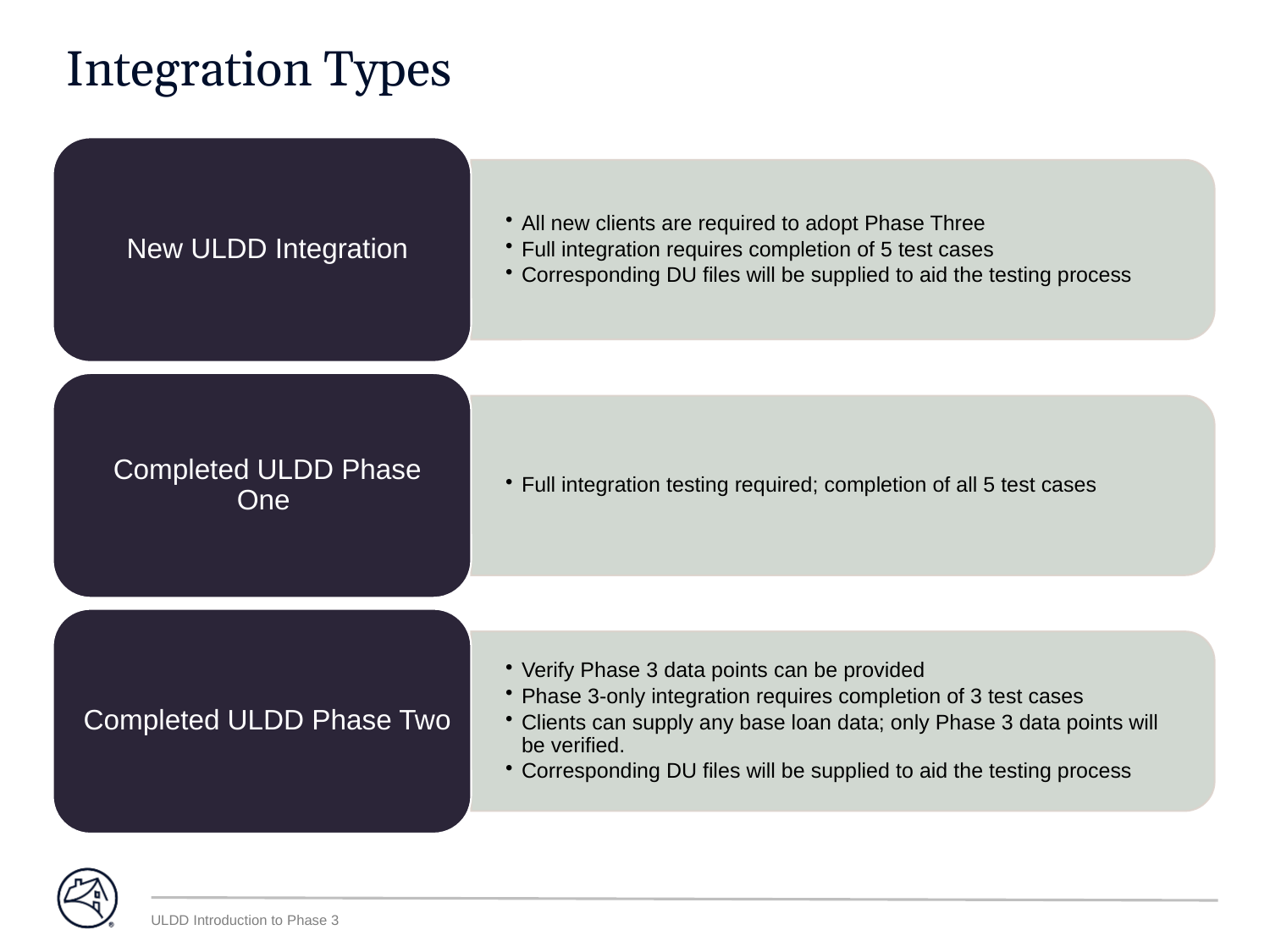

# Integration Types
All new clients are required to adopt Phase Three
Full integration requires completion of 5 test cases
Corresponding DU files will be supplied to aid the testing process
New ULDD Integration
Full integration testing required; completion of all 5 test cases
Completed ULDD Phase One
Verify Phase 3 data points can be provided
Phase 3-only integration requires completion of 3 test cases
Clients can supply any base loan data; only Phase 3 data points will be verified.
Corresponding DU files will be supplied to aid the testing process
Completed ULDD Phase Two
ULDD Introduction to Phase 3